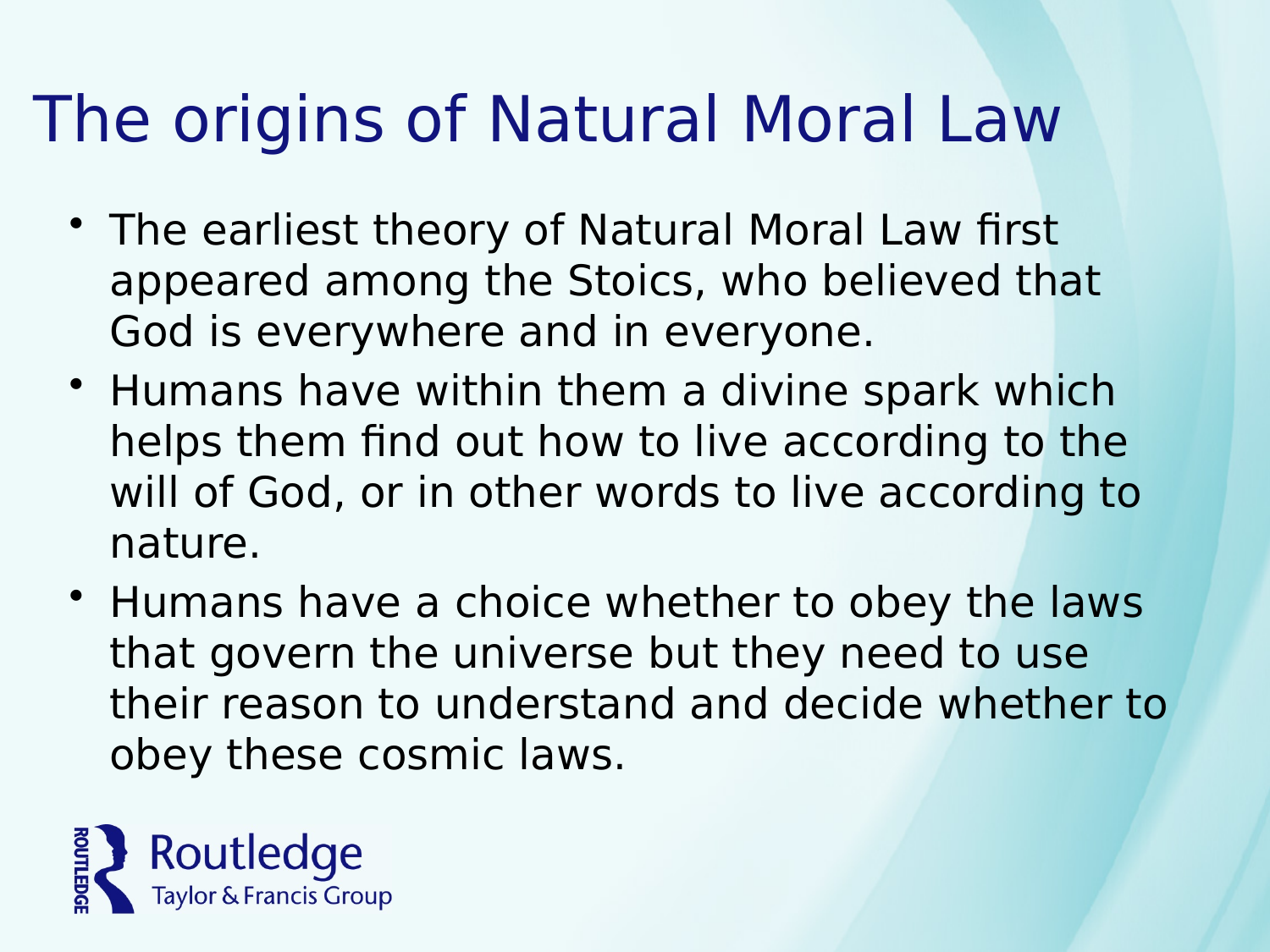

# The origins of Natural Moral Law
The earliest theory of Natural Moral Law first appeared among the Stoics, who believed that God is everywhere and in everyone.
Humans have within them a divine spark which helps them find out how to live according to the will of God, or in other words to live according to nature.
Humans have a choice whether to obey the laws that govern the universe but they need to use their reason to understand and decide whether to obey these cosmic laws.